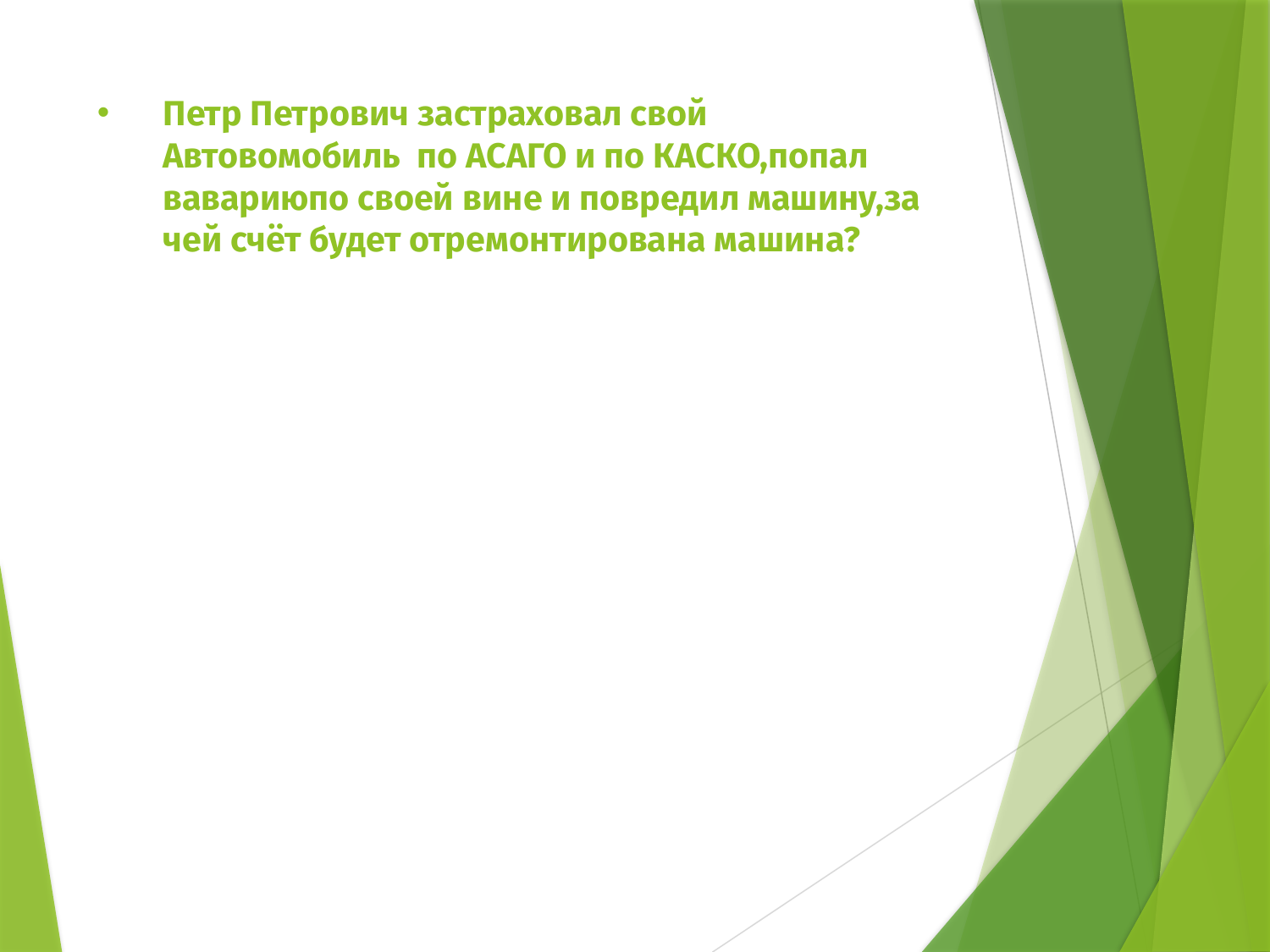

# Петр Петрович застраховал свой Автовомобиль  по АСАГО и по КАСКО,попал вавариюпо своей вине и повредил машину,за чей счёт будет отремонтирована машина?